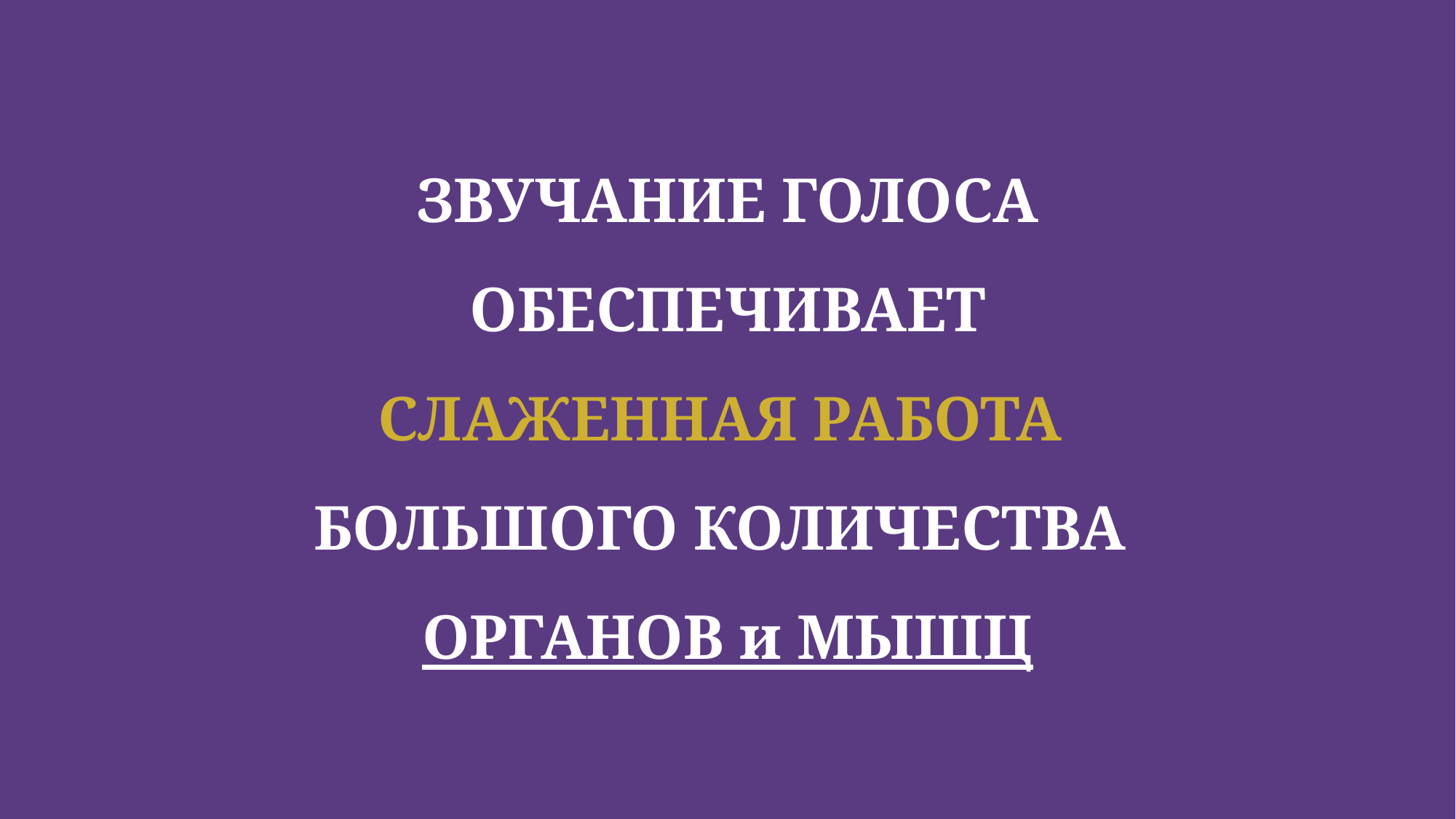

# ЗВУЧАНИЕ ГОЛОСА ОБЕСПЕЧИВАЕТ СЛАЖЕННАЯ РАБОТА БОЛЬШОГО КОЛИЧЕСТВА ОРГАНОВ и МЫШЦ